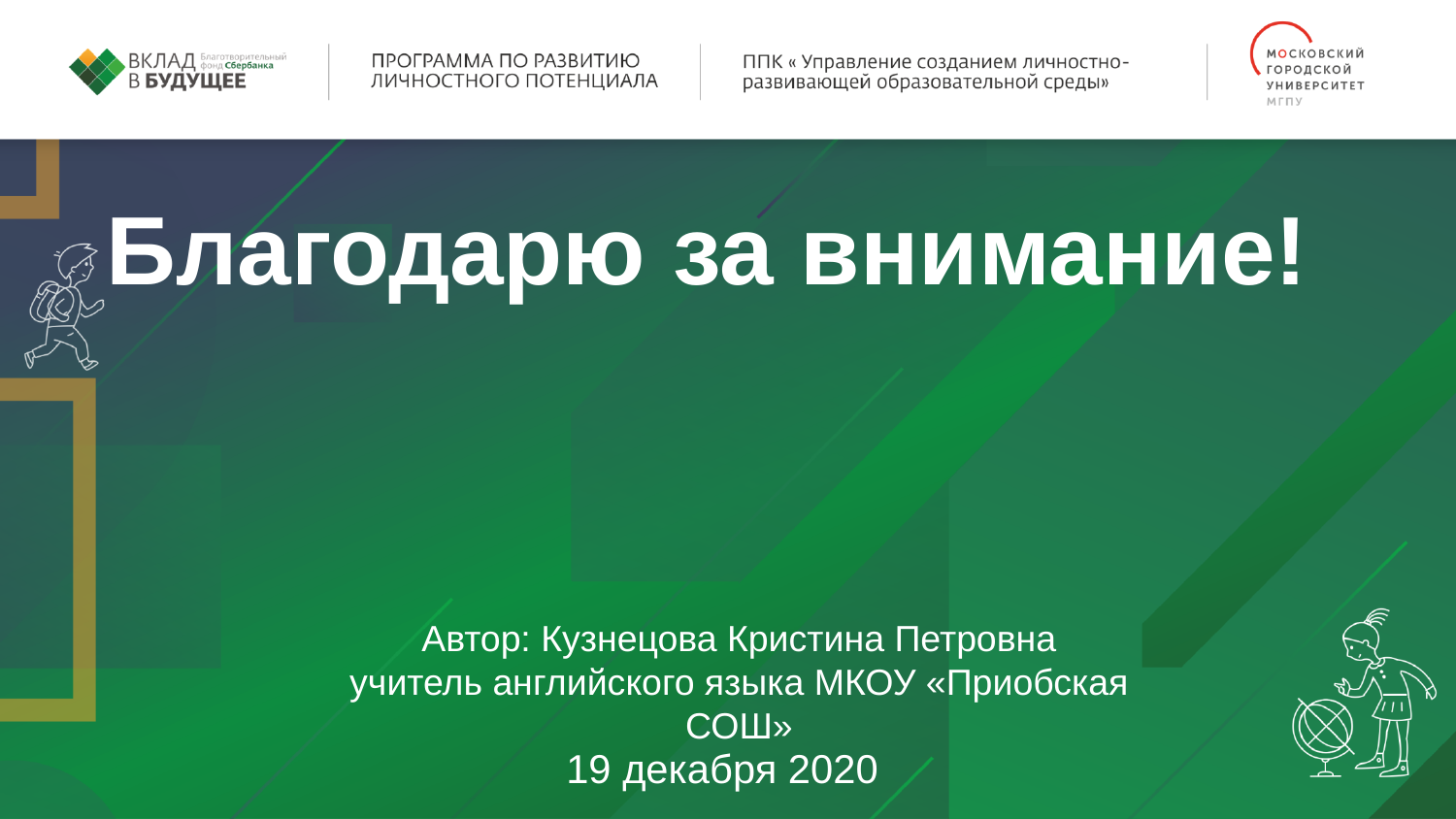

Благодарю за внимание!

Автор: Кузнецова Кристина Петровна
учитель английского языка МКОУ «Приобская СОШ»
19 декабря 2020